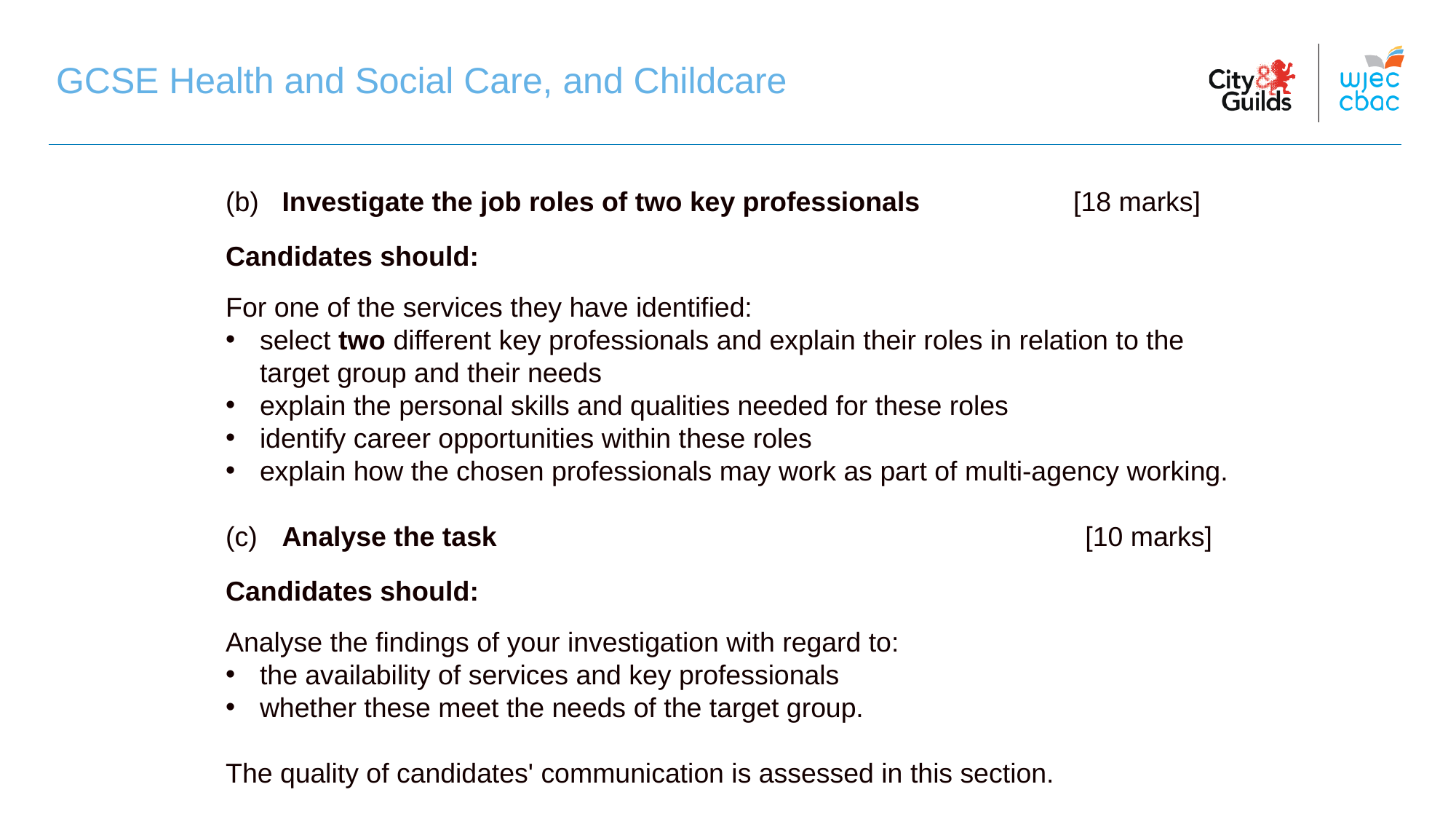

GCSE Health and Social Care, and Childcare
GCSE Health and Social Care, and Childcare
(b)   Investigate the job roles of two key professionals                    [18 marks]

Candidates should:

For one of the services they have identified:
select two different key professionals and explain their roles in relation to the target group and their needs
explain the personal skills and qualities needed for these roles
identify career opportunities within these roles
explain how the chosen professionals may work as part of multi-agency working.

  Analyse the task                                                                             [10 marks]

Candidates should:

Analyse the findings of your investigation with regard to:
the availability of services and key professionals
whether these meet the needs of the target group.

The quality of candidates' communication is assessed in this section.